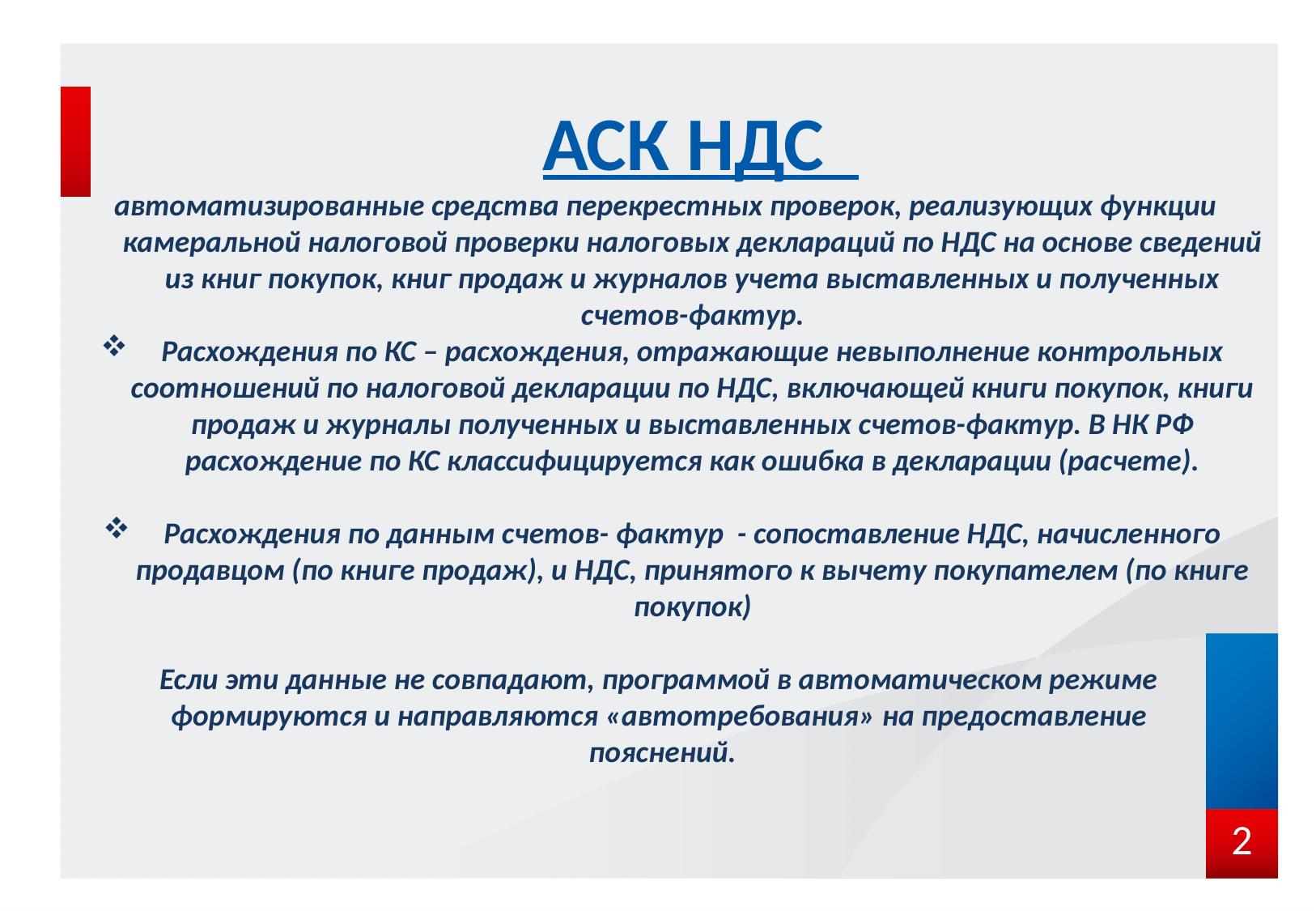

# АСК НДС

 автоматизированные средства перекрестных проверок, реализующих функции камеральной налоговой проверки налоговых деклараций по НДС на основе сведений из книг покупок, книг продаж и журналов учета выставленных и полученных счетов-фактур.
Расхождения по КС – расхождения, отражающие невыполнение контрольных соотношений по налоговой декларации по НДС, включающей книги покупок, книги продаж и журналы полученных и выставленных счетов-фактур. В НК РФ расхождение по КС классифицируется как ошибка в декларации (расчете).

Расхождения по данным счетов- фактур  - сопоставление НДС, начисленного продавцом (по книге продаж), и НДС, принятого к вычету покупателем (по книге покупок)

Если эти данные не совпадают, программой в автоматическом режиме
формируются и направляются «автотребования» на предоставление
пояснений.

2